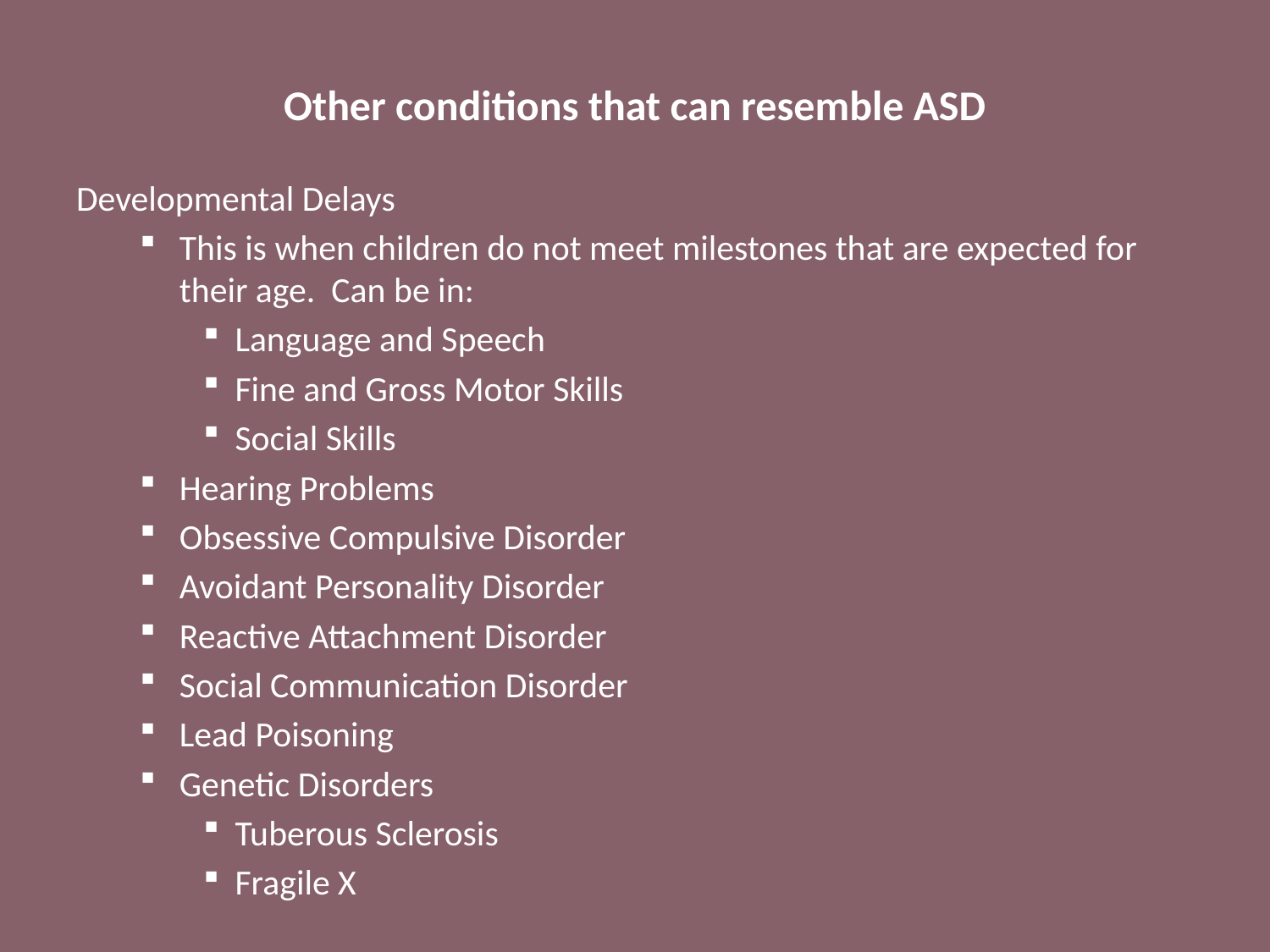

# Other conditions that can resemble ASD
Developmental Delays
This is when children do not meet milestones that are expected for their age.  Can be in:
Language and Speech
Fine and Gross Motor Skills
Social Skills
Hearing Problems
Obsessive Compulsive Disorder
Avoidant Personality Disorder
Reactive Attachment Disorder
Social Communication Disorder
Lead Poisoning
Genetic Disorders
Tuberous Sclerosis
Fragile X